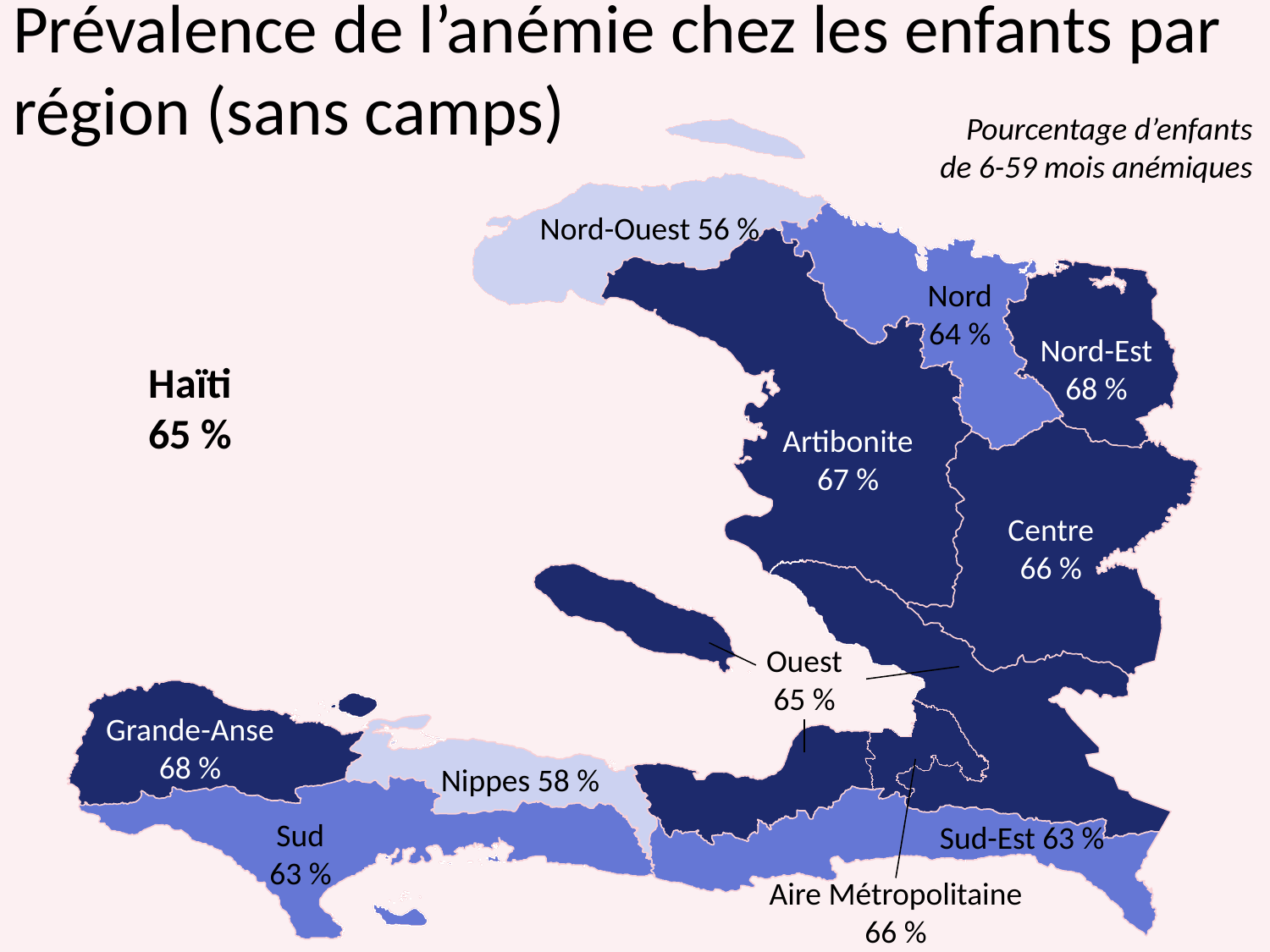

# Prévalence de l’anémie chez les enfants par région (sans camps)

Pourcentage d’enfants de 6-59 mois anémiques

Nord-Ouest 56 %
Nord
64 %
Nord-Est
68 %
Haïti
65 %
Artibonite
67 %
Centre
66 %
Ouest
65 %
Grande-Anse
68 %
Nippes 58 %
Sud
63 %
Sud-Est 63 %
Aire Métropolitaine
66 %